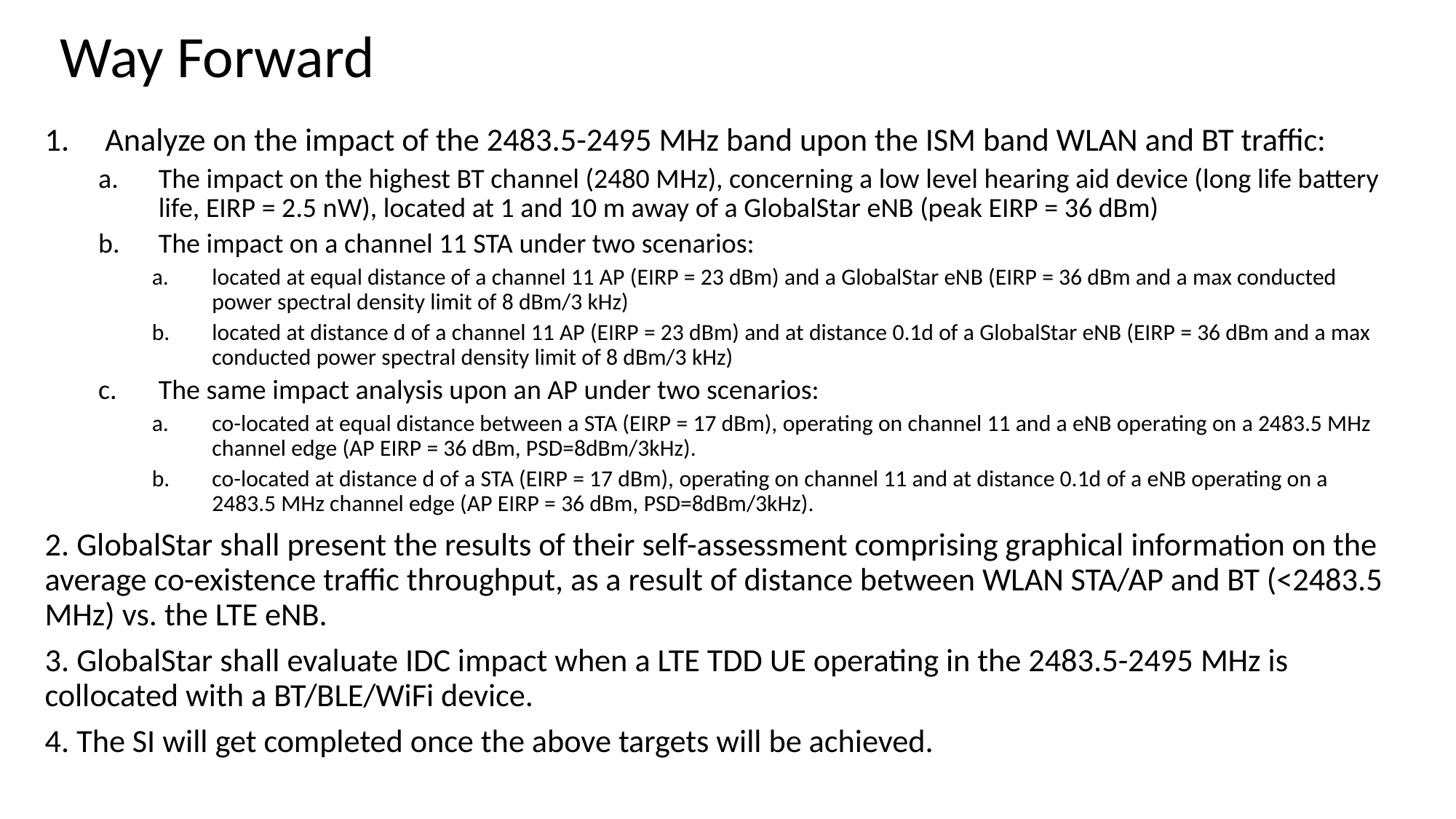

# Way Forward
Analyze on the impact of the 2483.5-2495 MHz band upon the ISM band WLAN and BT traffic:
The impact on the highest BT channel (2480 MHz), concerning a low level hearing aid device (long life battery life, EIRP = 2.5 nW), located at 1 and 10 m away of a GlobalStar eNB (peak EIRP = 36 dBm)
The impact on a channel 11 STA under two scenarios:
located at equal distance of a channel 11 AP (EIRP = 23 dBm) and a GlobalStar eNB (EIRP = 36 dBm and a max conducted power spectral density limit of 8 dBm/3 kHz)
located at distance d of a channel 11 AP (EIRP = 23 dBm) and at distance 0.1d of a GlobalStar eNB (EIRP = 36 dBm and a max conducted power spectral density limit of 8 dBm/3 kHz)
The same impact analysis upon an AP under two scenarios:
co-located at equal distance between a STA (EIRP = 17 dBm), operating on channel 11 and a eNB operating on a 2483.5 MHz channel edge (AP EIRP = 36 dBm, PSD=8dBm/3kHz).
co-located at distance d of a STA (EIRP = 17 dBm), operating on channel 11 and at distance 0.1d of a eNB operating on a 2483.5 MHz channel edge (AP EIRP = 36 dBm, PSD=8dBm/3kHz).
2. GlobalStar shall present the results of their self-assessment comprising graphical information on the average co-existence traffic throughput, as a result of distance between WLAN STA/AP and BT (<2483.5 MHz) vs. the LTE eNB.
3. GlobalStar shall evaluate IDC impact when a LTE TDD UE operating in the 2483.5-2495 MHz is collocated with a BT/BLE/WiFi device.
4. The SI will get completed once the above targets will be achieved.